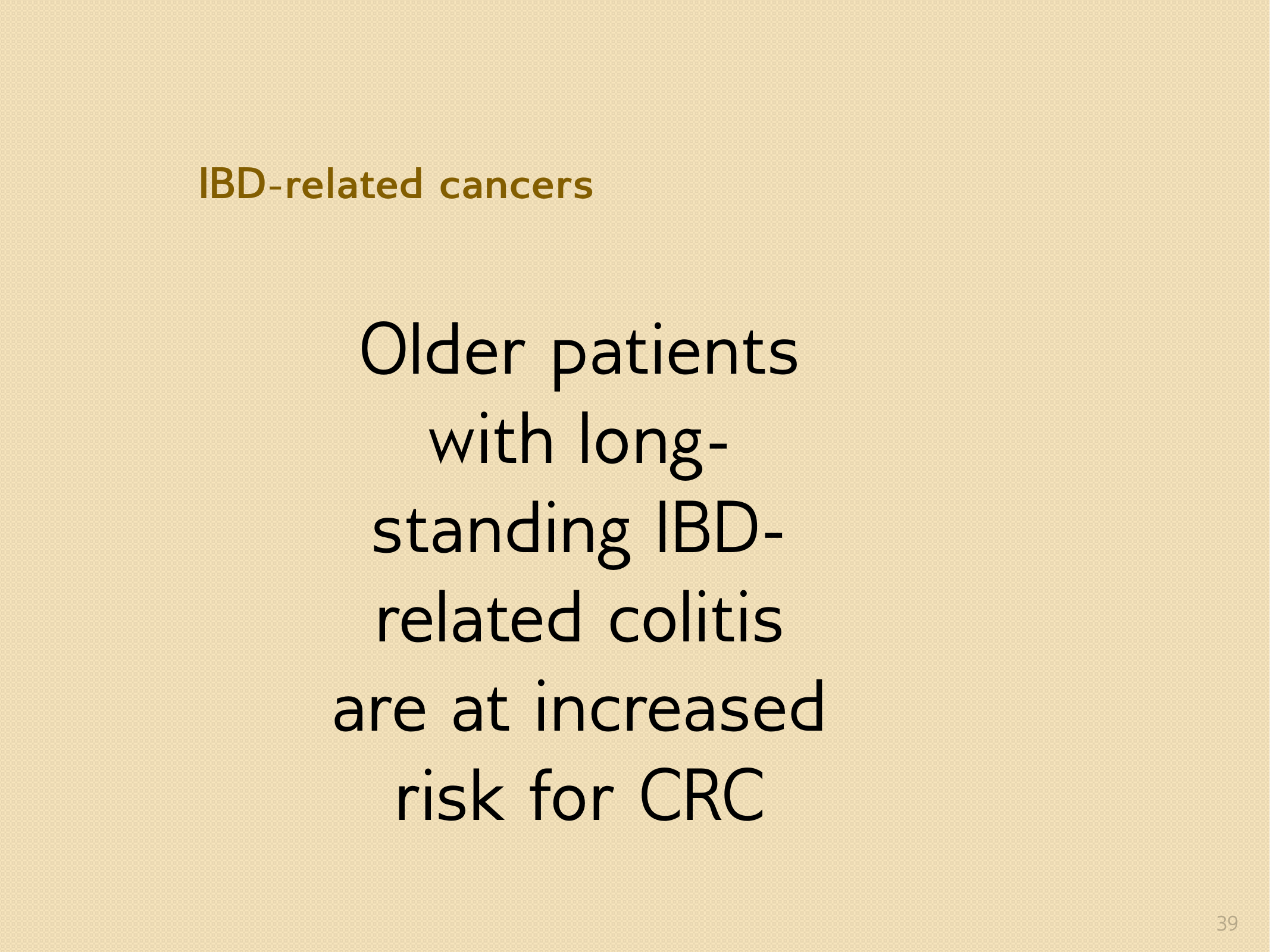

IBD-related cancers

Older patients with long-standing IBD-related colitis are at increased risk for CRC
39